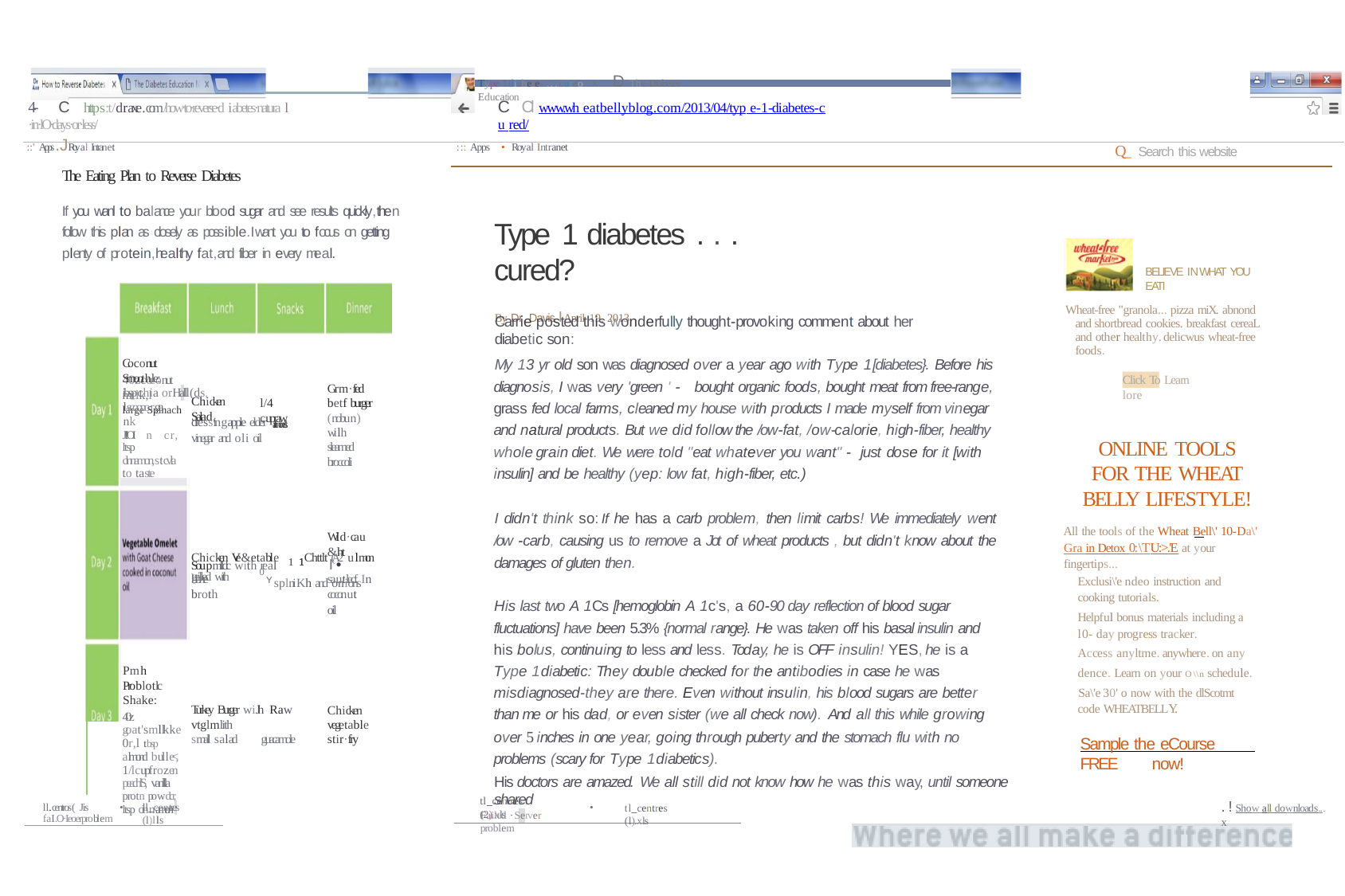

Type 1diabetes ...cureo   X      D The Diabetes Education

C  Cl www.wh eatbellyblog.com/2013/04/typ e-1-diabetes-cu red/
:::Apps     • Royal Intranet
4-	C	https:t/draxe.com/how·to·reverse·d iabetes·natura l ·in·lO·days·or·less/
::' Apps  .JRoyal Intranet
Q_    Search this website
The Eating Plan to Reverse Diabetes

If you wanl to balance your blood sugar and see results quickly,then follow this plan as closely as possible.Iwant you to focus on getting plenty of protein,healthy fat,and fiber in every meal.
Type 1 diabetes . . . cured?

By Dr.Davis IApril 19, 2013

BELIEVE INWHAT YOU EATI

Wheat-free "granola... pizza miX. abnond and shortbread cookies. breakfast cereaL and other healthy.delicwus wheat-free foods.
Carrie posted this wonderfully thought-provoking comment about her diabetic son:
My 13 yr old son was diagnosed over a year ago with Type 1[diabetes}. Before his diagnosis, I was very 'green ' - bought organic foods, bought meat from free-range, grass­ fed local farms, cleaned my house with products I made myself from vinegar and natural products. But we did follow the /ow-fat, /ow-calorie, high-fiber, healthy whole grain diet. We were told "eat whatever you want" -just dose for it [with insulin] and be healthy (yep: low­ fat, high-fiber, etc.)
Coconut Smoothle:

Click To Learn  lore
40zcoconutmtlk,l
Grm·fed betf burger (nobun) wilh sleamed broccoli

ibspchia orHalll(ds,  large Spinach
Chicken Salad,
l/4 cupraw
lscooporgank
JI!OI n cr, ltsp clnnamon,stcvla to taste
dressingapple elder   almonds
vinegar and oli oil
ONLINE TOOLS FOR THE WHEAT BELLY LIFESTYLE!

All the tools of the Wheat Bell\' 10-Da\' Gra in Detox 0:\TU:>.'E at your fingertips...

I didn't think so:If he has a carb problem, then limit carbs! We immediately went /ow -carb, causing us to remove a Jot of wheat products , but didn't know about the damages of gluten then.
Wild·cau&ht

Chicken Ve&etable    1  111  Chttlt (A2  ulmon grilled with
Soupmlldc with real	I•	splniKh and onions
0
Y
bone broth
sautlecf In coconut
oil
Exclusi\'e ndeo instruction and cooking tutorials.
Helpful bonus materials including a l0- day progress tracker.
Access anyltme.anywhere.on any dence. Learn on your O\\n schedule.
Sa\'e 30'o now with the dlScotmt code WHEATBELLY.
His last two A 1Cs [hemoglobin A 1c's, a 60-90 day reflection of blood sugar fluctuations] have been 5.3% {normal range}. He was taken off his basal insulin and his bolus, continuing to less and less. Today, he is OFF insulin! YES,he is a Type 1diabetic: They double­ checked for the antibodies in case he was misdiagnosed-they are there. Even without insulin, his blood sugars are better than me or his dad, or even sister (we all check now). And all this while growing over 5inches in one year, going through puberty and the stomach flu with no problems (scary for Type 1diabetics).

Pmh Problotlc
Shake:
40z goat'smllkke0r,l tbsp almond bulle<, 1/lcupfrozen peachl'S, vanllla protn powdcr, ltsp cinnamon
Turkey Burger wiJh   Raw vtglmlith
small salad	guacamole
Chicken vegetable stir·fry

Sample the eCourse FREE

now!
His doctors are amazed. We all still did not know how he was this way, until someone shared
tl_centres (2).xls
.!Show all downloads...     x

ll.centros(  Jis	•
faI.O·Ieoerproblem
ll_centres (l)lls
tl_centres (l).xls

Failed ·Server problem